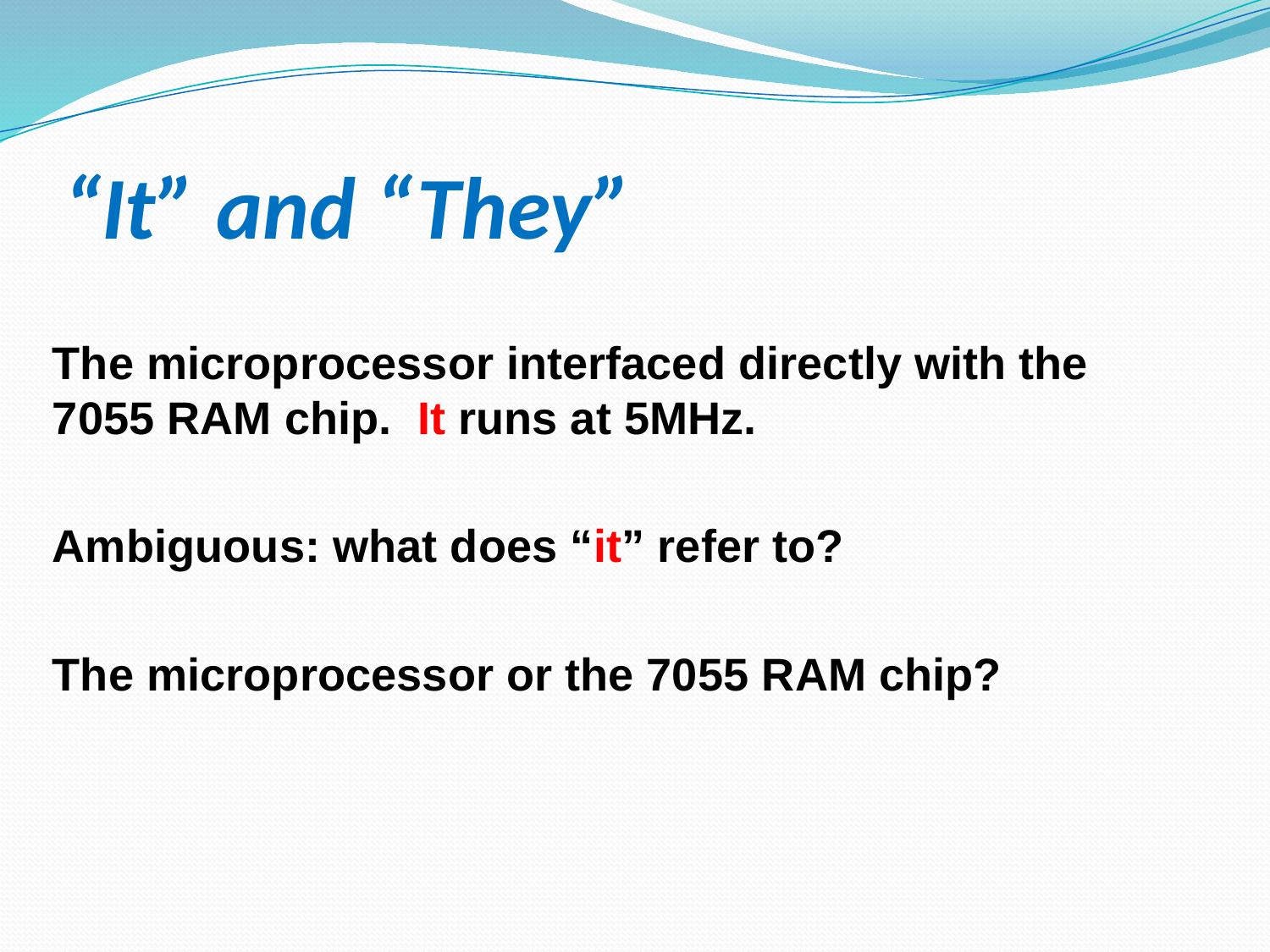

# “It” and “They”
The microprocessor interfaced directly with the 7055 RAM chip.  It runs at 5MHz.

Ambiguous: what does “it” refer to?

The microprocessor or the 7055 RAM chip?